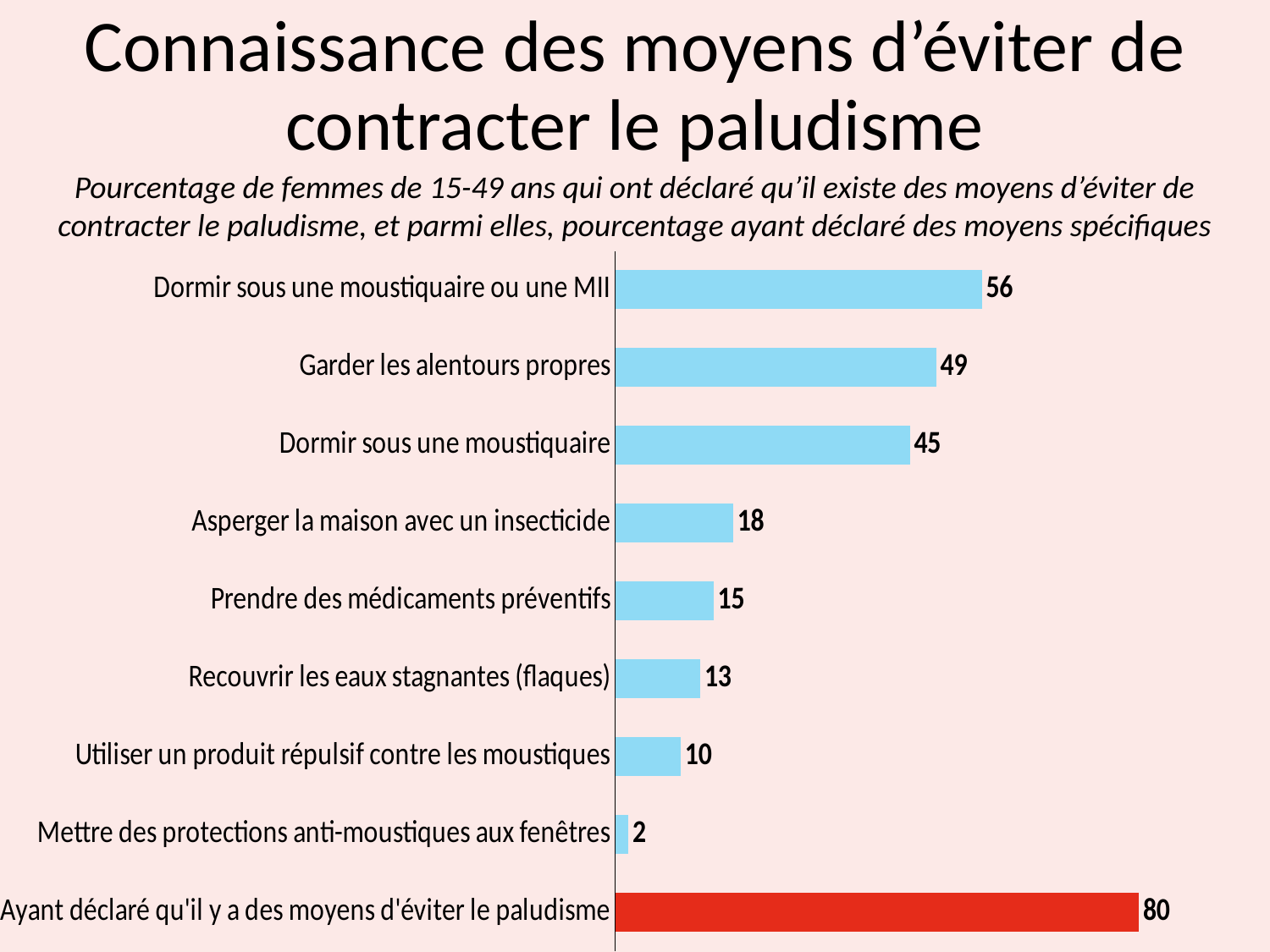

# Connaissance des moyens d’éviter de contracter le paludisme
Pourcentage de femmes de 15-49 ans qui ont déclaré qu’il existe des moyens d’éviter de contracter le paludisme, et parmi elles, pourcentage ayant déclaré des moyens spécifiques

### Chart

| Category | Series 1 |
|---|---|
| Ayant déclaré qu'il y a des moyens d'éviter le paludisme | 80.0 |
| Mettre des protections anti-moustiques aux fenêtres | 2.0 |
| Utiliser un produit répulsif contre les moustiques | 10.0 |
| Recouvrir les eaux stagnantes (flaques) | 13.0 |
| Prendre des médicaments préventifs | 15.0 |
| Asperger la maison avec un insecticide | 18.0 |
| Dormir sous une moustiquaire | 45.0 |
| Garder les alentours propres | 49.0 |
| Dormir sous une moustiquaire ou une MII | 56.0 |